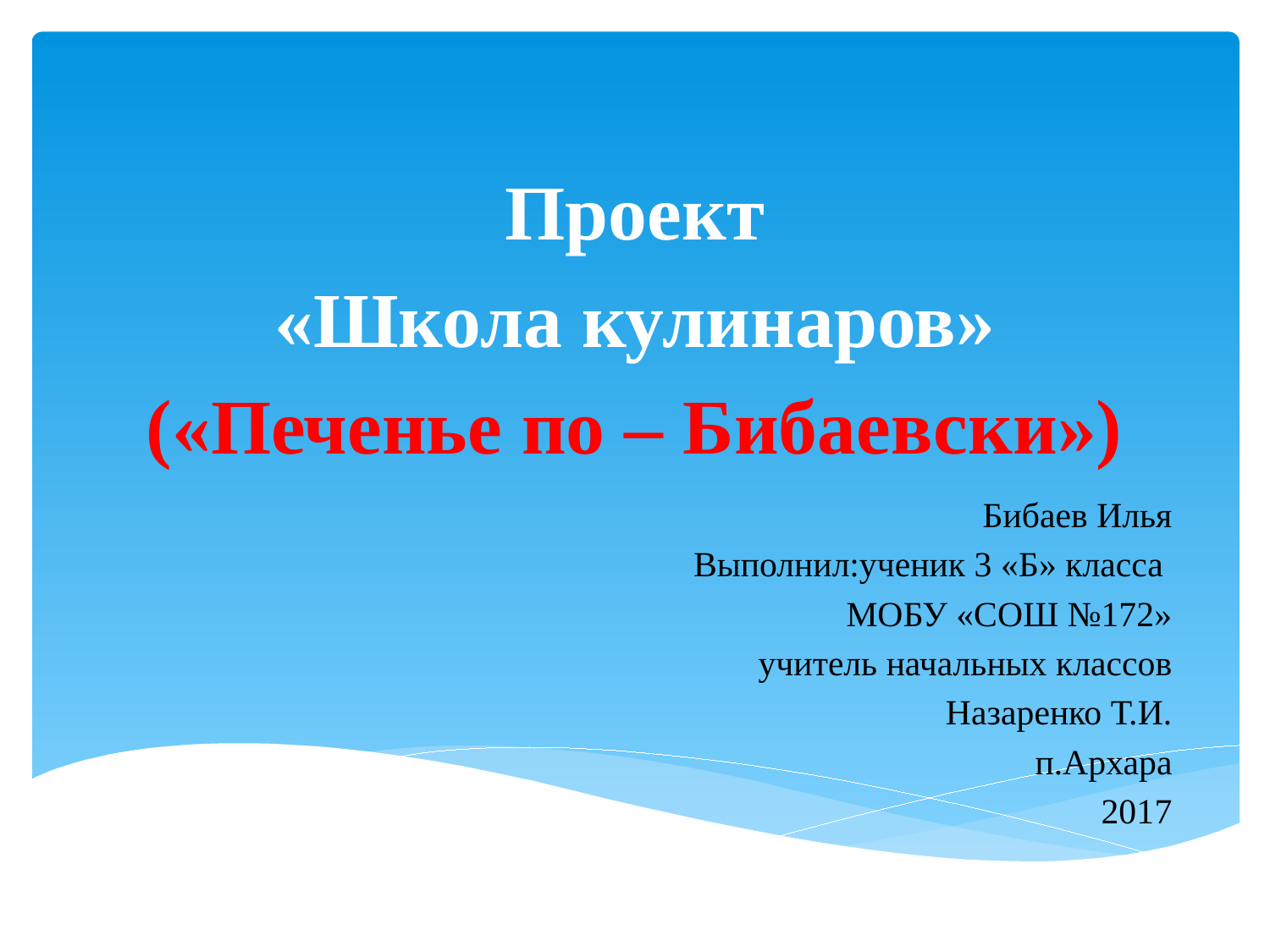

# Проект «Школа кулинаров» («Печенье по – Бибаевски»)
Бибаев Илья
Выполнил:ученик 3 «Б» класса
МОБУ «СОШ №172»
учитель начальных классов
Назаренко Т.И.
п.Архара
2017